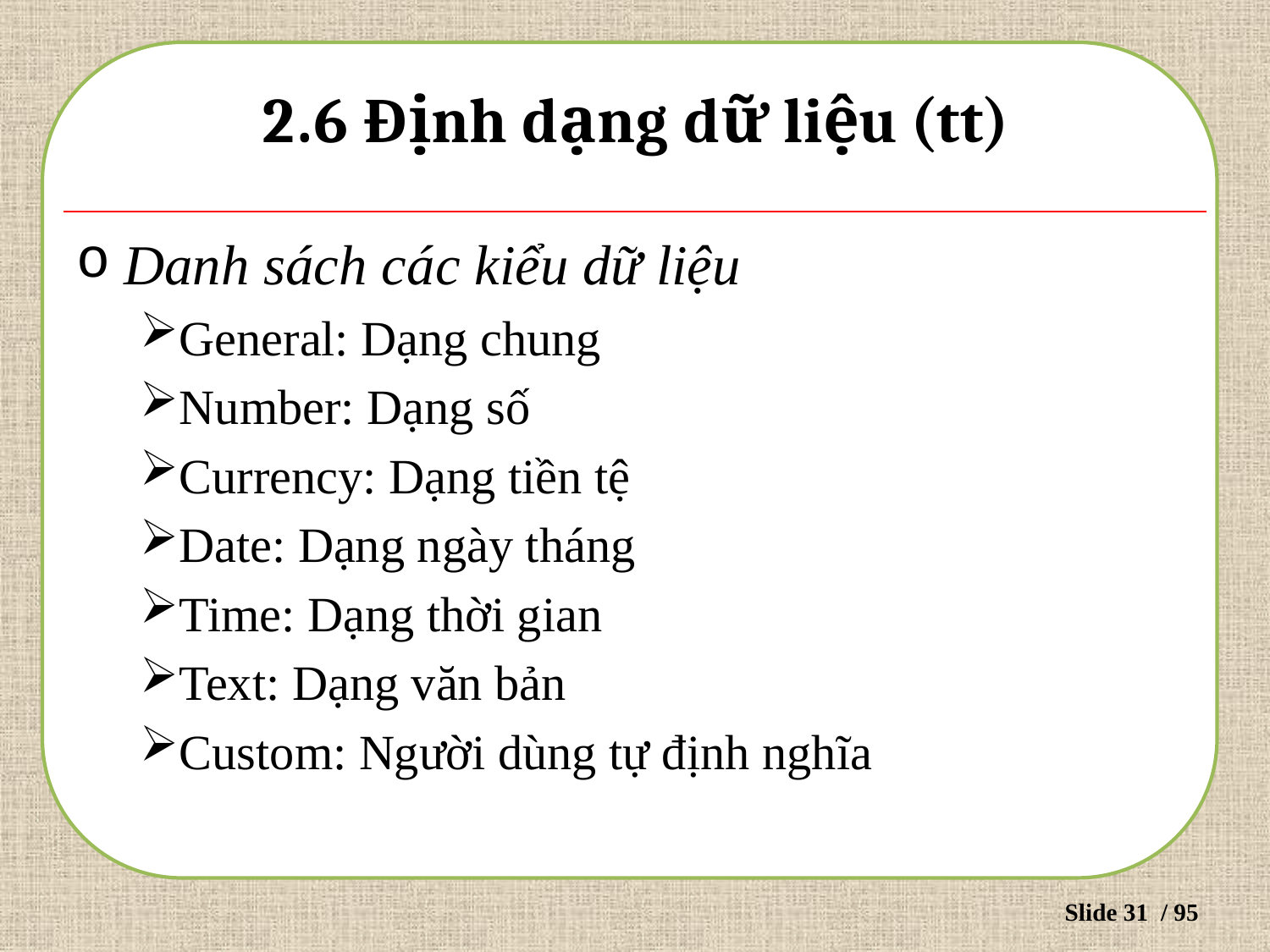

# 2.6 Định dạng dữ liệu (tt)
Danh sách các kiểu dữ liệu
General: Dạng chung
Number: Dạng số
Currency: Dạng tiền tệ
Date: Dạng ngày tháng
Time: Dạng thời gian
Text: Dạng văn bản
Custom: Người dùng tự định nghĩa